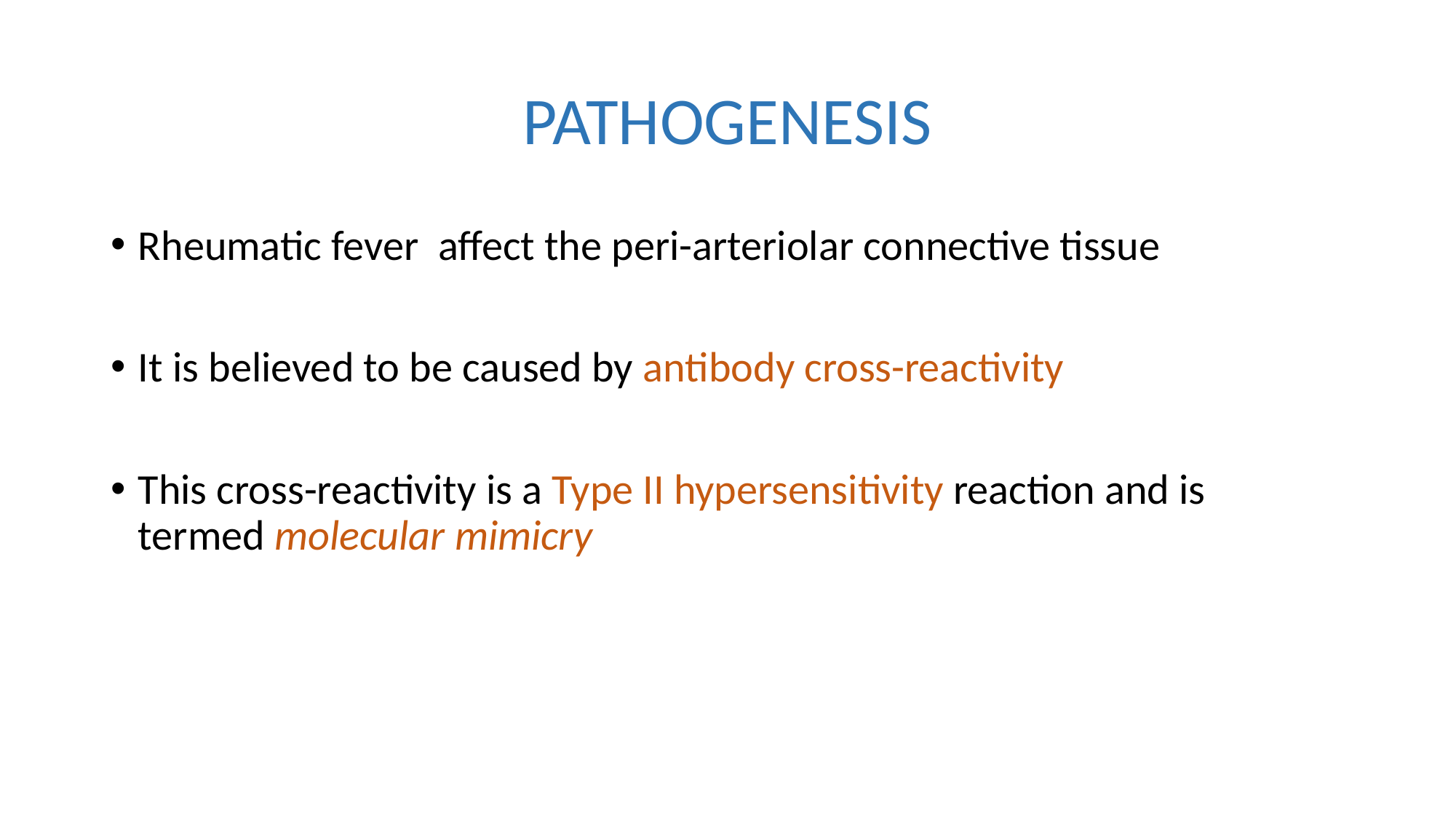

# PATHOGENESIS
Rheumatic fever  affect the peri-arteriolar connective tissue

It is believed to be caused by antibody cross-reactivity

This cross-reactivity is a Type II hypersensitivity reaction and is termed molecular mimicry